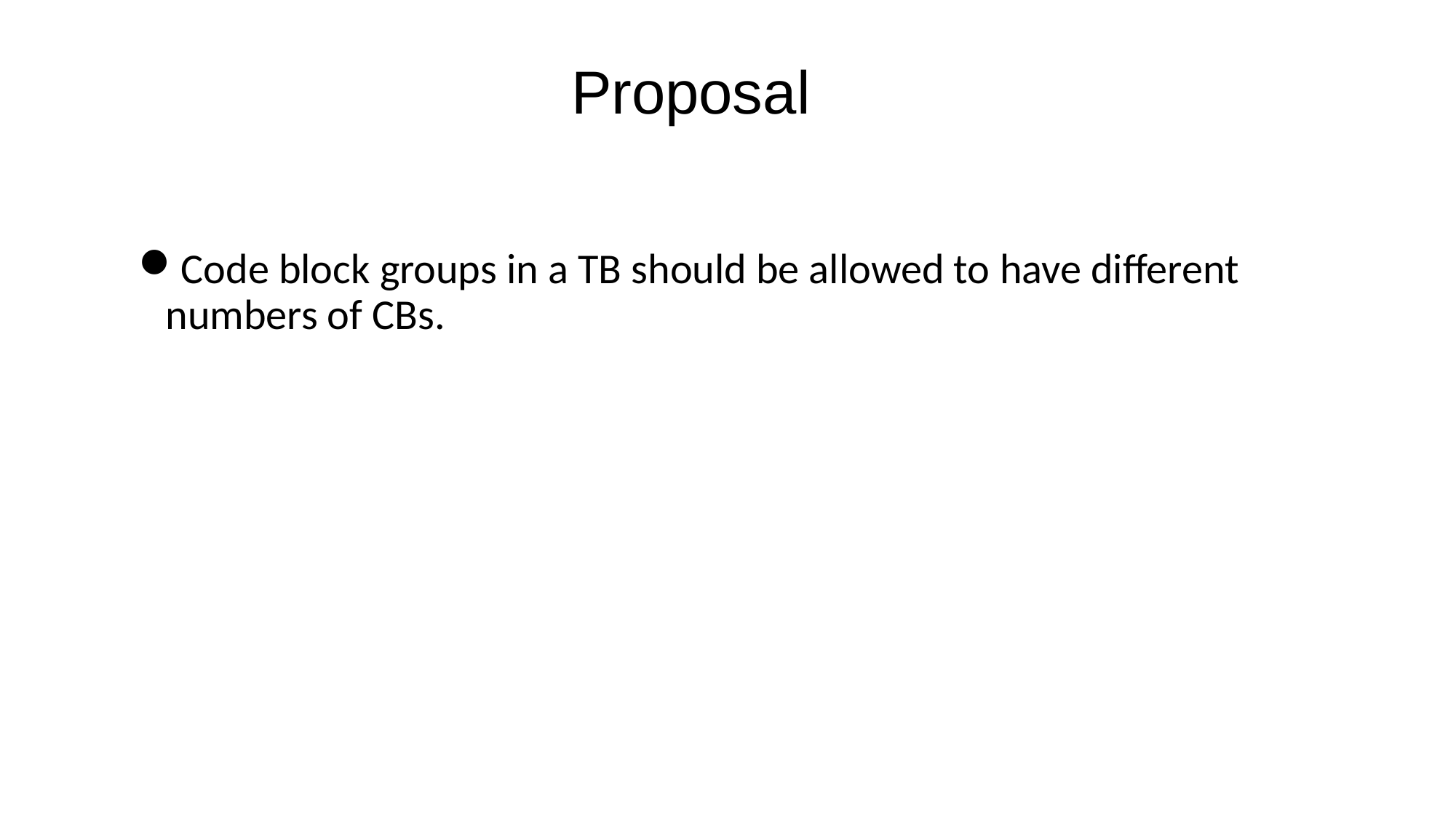

Proposal

Code block groups in a TB should be allowed to have different numbers of CBs.